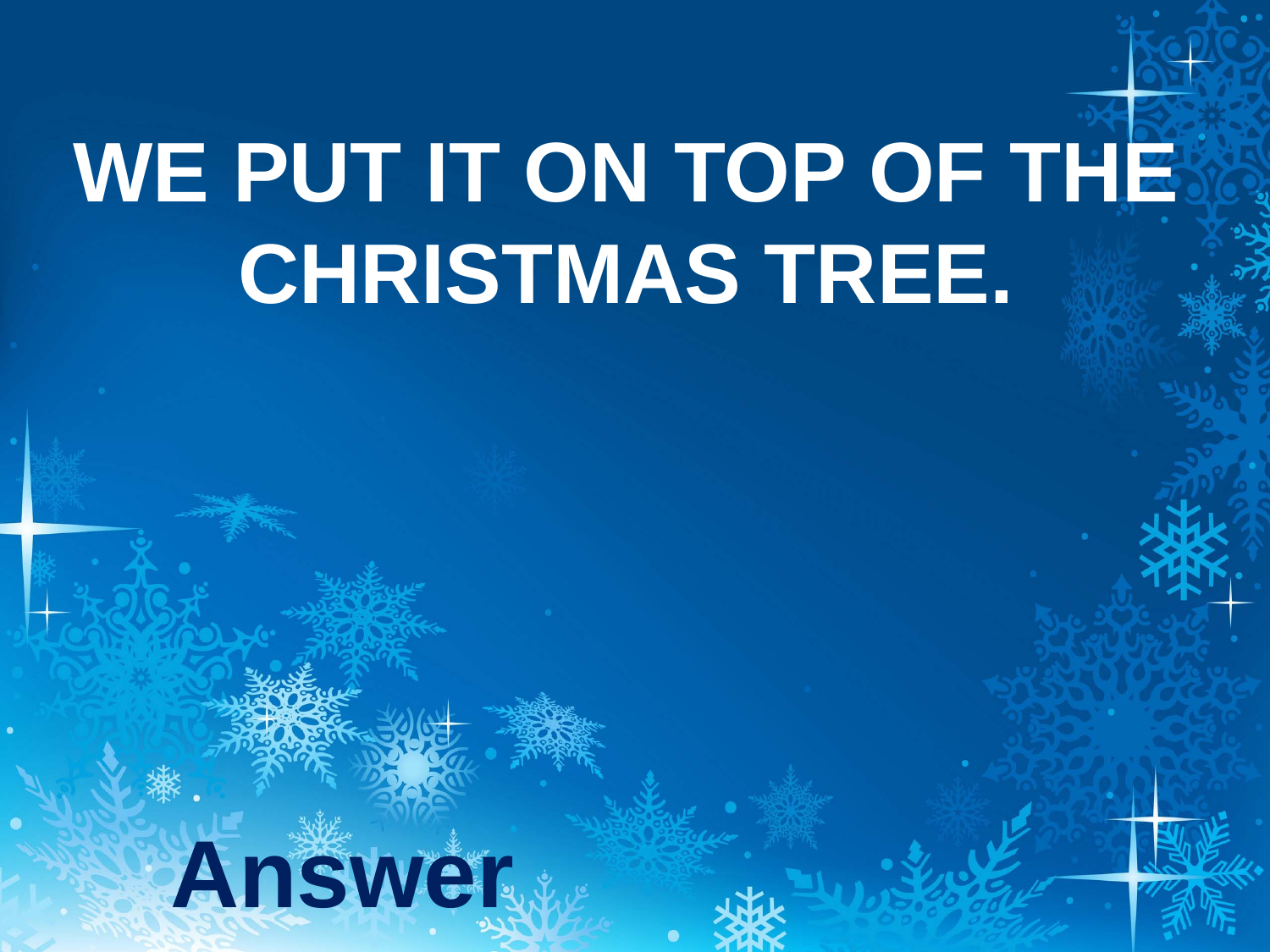

# We put it on top of the christmas tree.
Answer